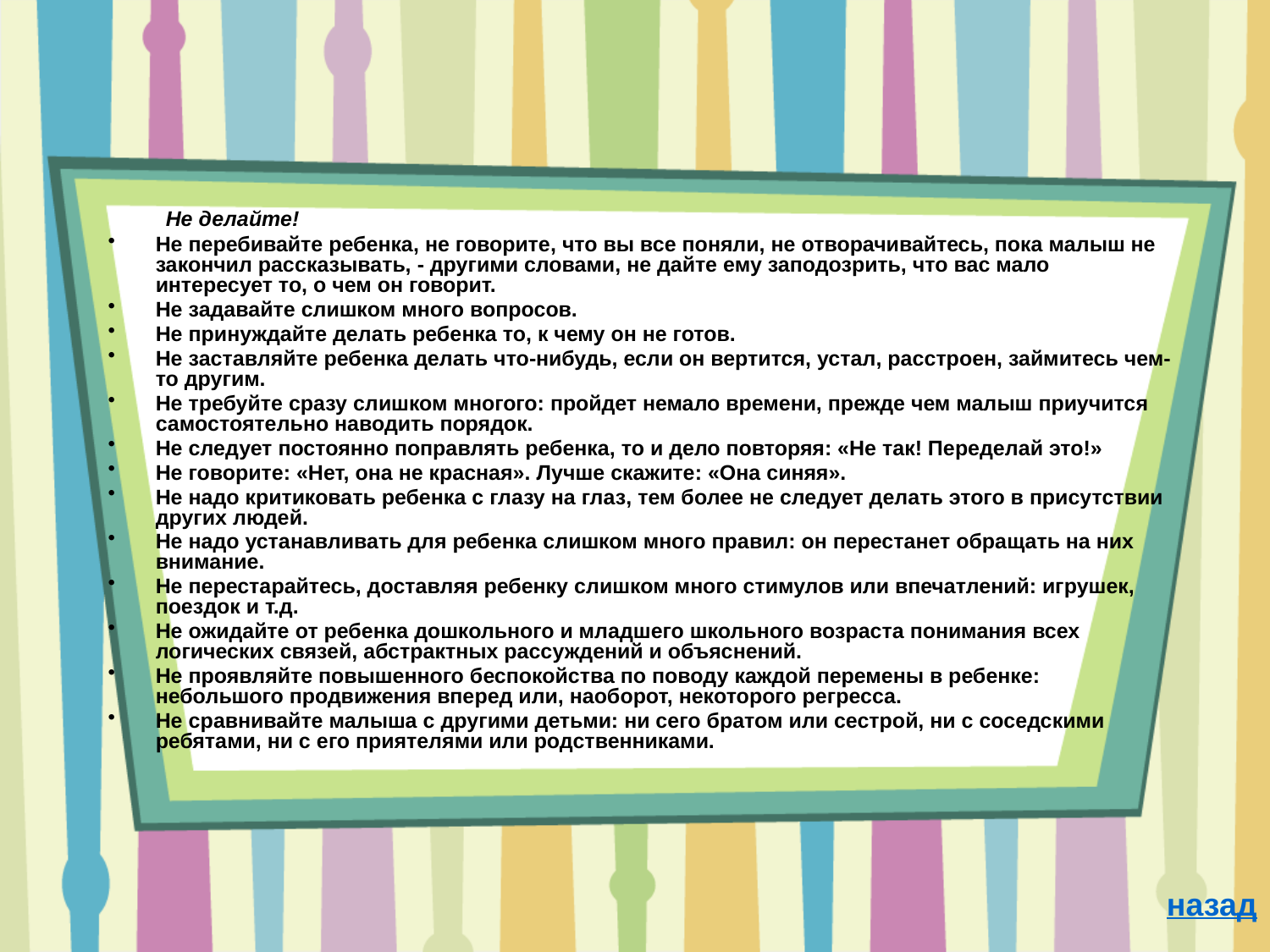

Не делайте!
Не перебивайте ребенка, не говорите, что вы все поняли, не отворачивайтесь, пока малыш не закончил рассказывать, - другими словами, не дайте ему заподозрить, что вас мало интересует то, о чем он говорит.
Не задавайте слишком много вопросов.
Не принуждайте делать ребенка то, к чему он не готов.
Не заставляйте ребенка делать что-нибудь, если он вертится, устал, расстроен, займитесь чем-то другим.
Не требуйте сразу слишком многого: пройдет немало времени, прежде чем малыш приучится самостоятельно наводить порядок.
Не следует постоянно поправлять ребенка, то и дело повторяя: «Не так! Переделай это!»
Не говорите: «Нет, она не красная». Лучше скажите: «Она синяя».
Не надо критиковать ребенка с глазу на глаз, тем более не следует делать этого в присутствии других людей.
Не надо устанавливать для ребенка слишком много правил: он перестанет обращать на них внимание.
Не перестарайтесь, доставляя ребенку слишком много стимулов или впечатлений: игрушек, поездок и т.д.
Не ожидайте от ребенка дошкольного и младшего школьного возраста понимания всех логических связей, абстрактных рассуждений и объяснений.
Не проявляйте повышенного беспокойства по поводу каждой перемены в ребенке: небольшого продвижения вперед или, наоборот, некоторого регресса.
Не сравнивайте малыша с другими детьми: ни сего братом или сестрой, ни с соседскими ребятами, ни с его приятелями или родственниками.

назад